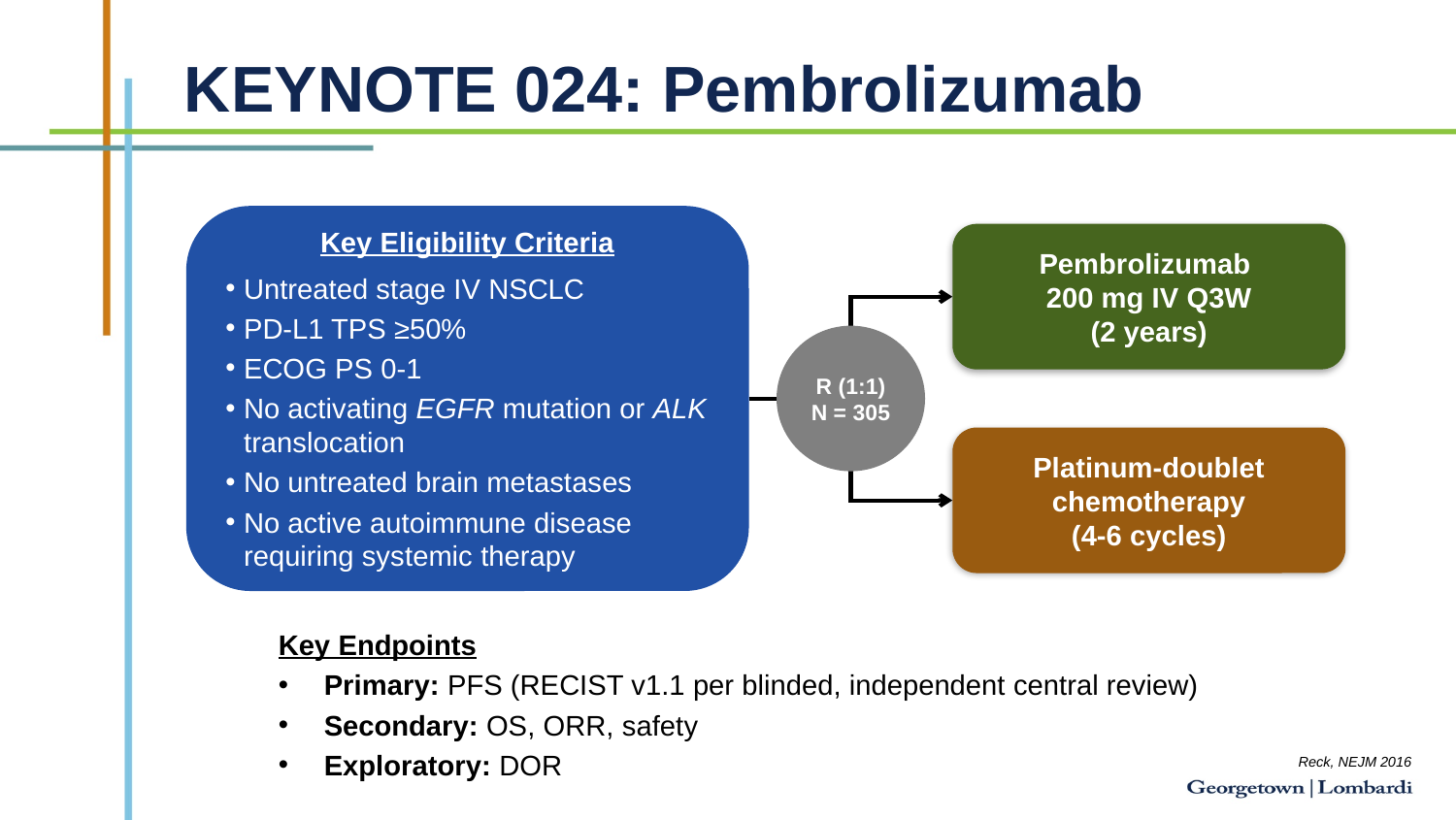

# KEYNOTE 024: Pembrolizumab
Key Eligibility Criteria
Untreated stage IV NSCLC
PD-L1 TPS ≥50%
ECOG PS 0-1
No activating EGFR mutation or ALK translocation
No untreated brain metastases
No active autoimmune disease requiring systemic therapy
Pembrolizumab
200 mg IV Q3W
(2 years)
R (1:1)
N = 305
Platinum-doublet chemotherapy
(4-6 cycles)
Key Endpoints
Primary: PFS (RECIST v1.1 per blinded, independent central review)
Secondary: OS, ORR, safety
Exploratory: DOR
Reck, NEJM 2016